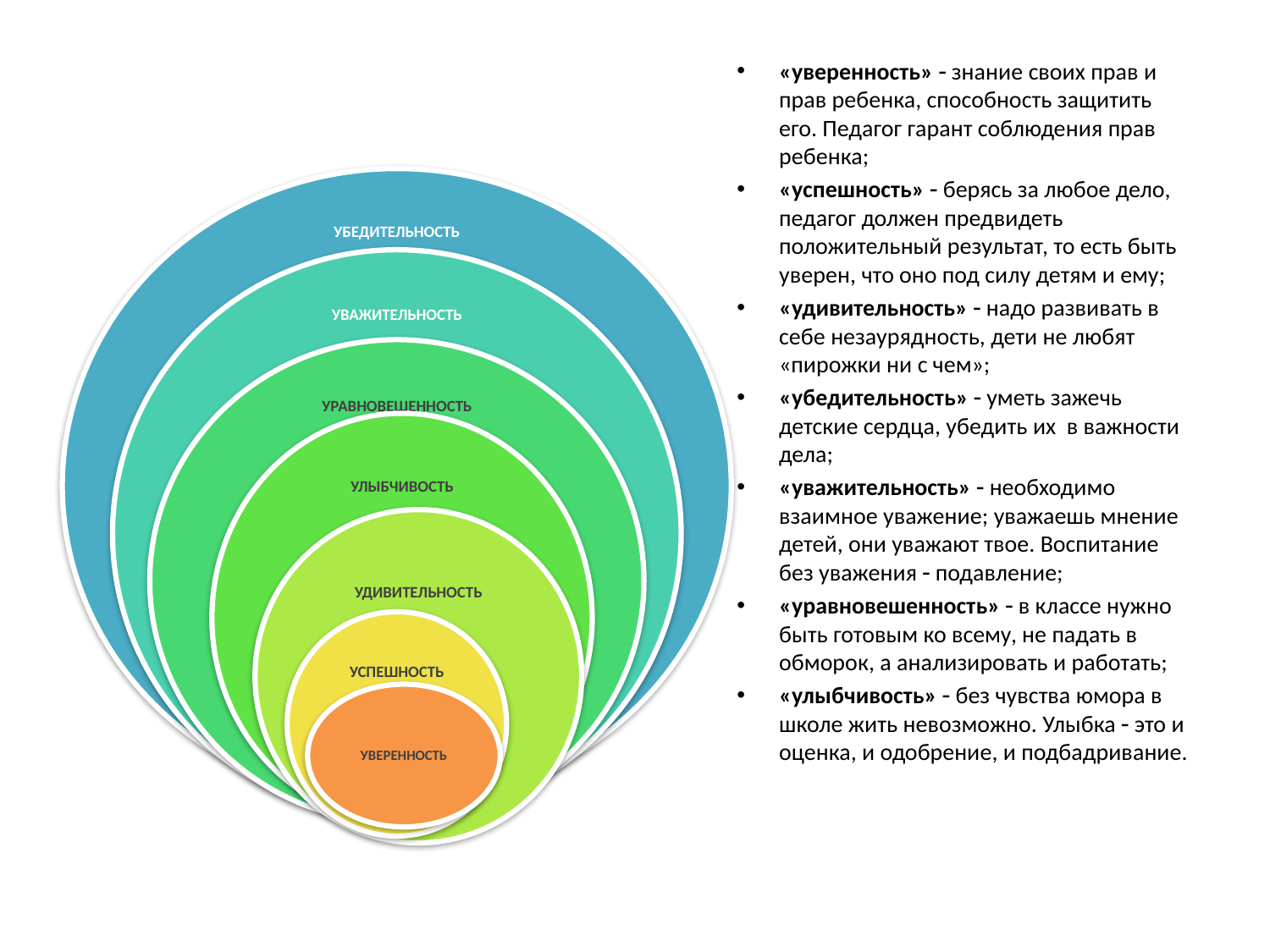

#
«уверенность» − знание своих прав и прав ребенка, способность защитить его. Педагог гарант соблюдения прав ребенка;
«успешность» − берясь за любое дело, педагог должен предвидеть положительный результат, то есть быть уверен, что оно под силу детям и ему;
«удивительность» − надо развивать в себе незаурядность, дети не любят «пирожки ни с чем»;
«убедительность» − уметь зажечь детские сердца, убедить их  в важности дела;
«уважительность» − необходимо взаимное уважение; уважаешь мнение детей, они уважают твое. Воспитание без уважения − подавление;
«уравновешенность» − в классе нужно быть готовым ко всему, не падать в обморок, а анализировать и работать;
«улыбчивость» − без чувства юмора в школе жить невозможно. Улыбка − это и оценка, и одобрение, и подбадривание.

УБЕДИТЕЛЬНОСТЬ
УВАЖИТЕЛЬНОСТЬ
УРАВНОВЕШЕННОСТЬ
УЛЫБЧИВОСТЬ
УДИВИТЕЛЬНОСТЬ
УСПЕШНОСТЬ
УВЕРЕННОСТЬ